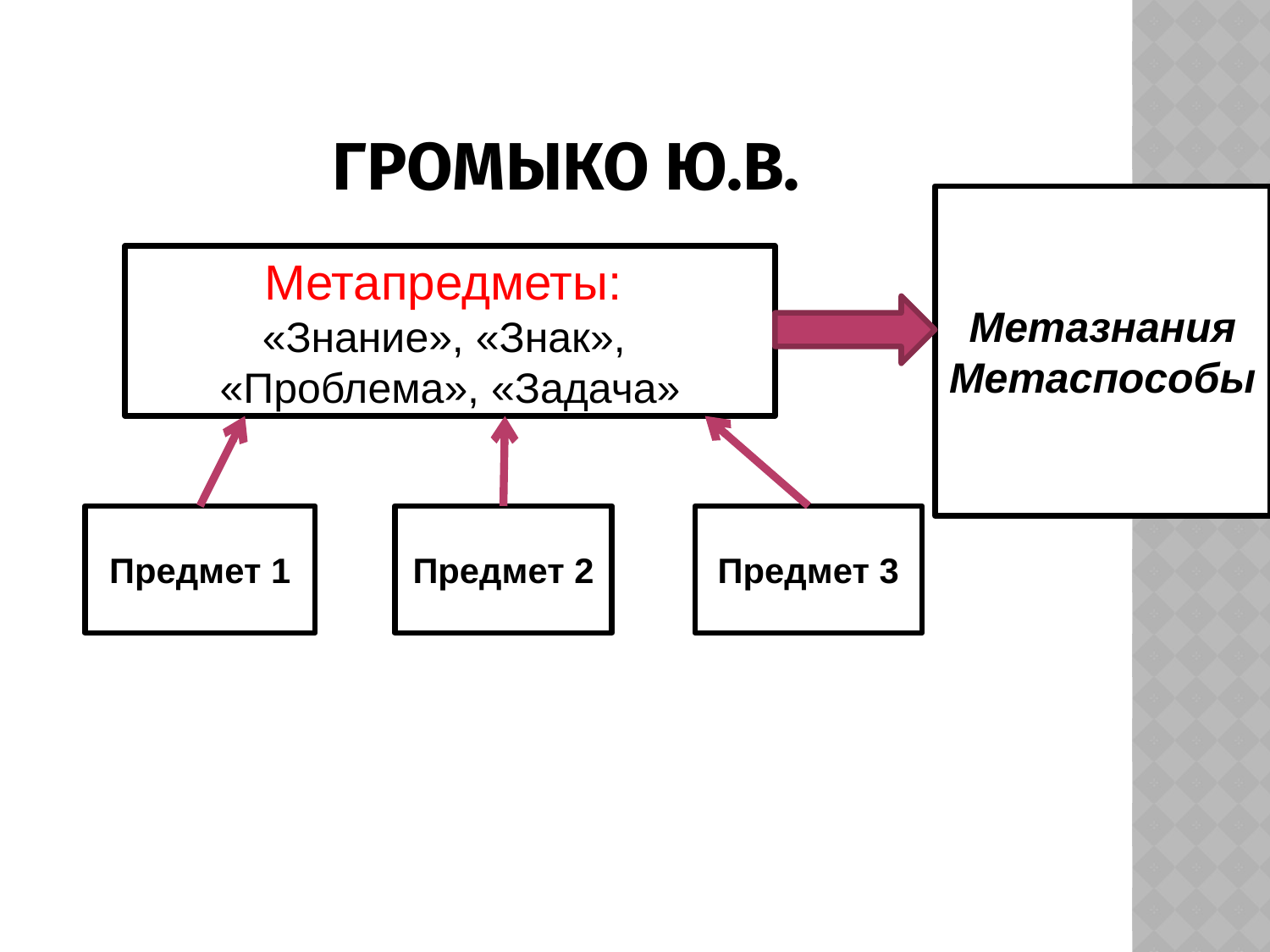

# Громыко Ю.В.
Метазнания
Метаспособы
Метапредметы:
«Знание», «Знак»,
«Проблема», «Задача»

Предмет 1
Предмет 2
Предмет 3